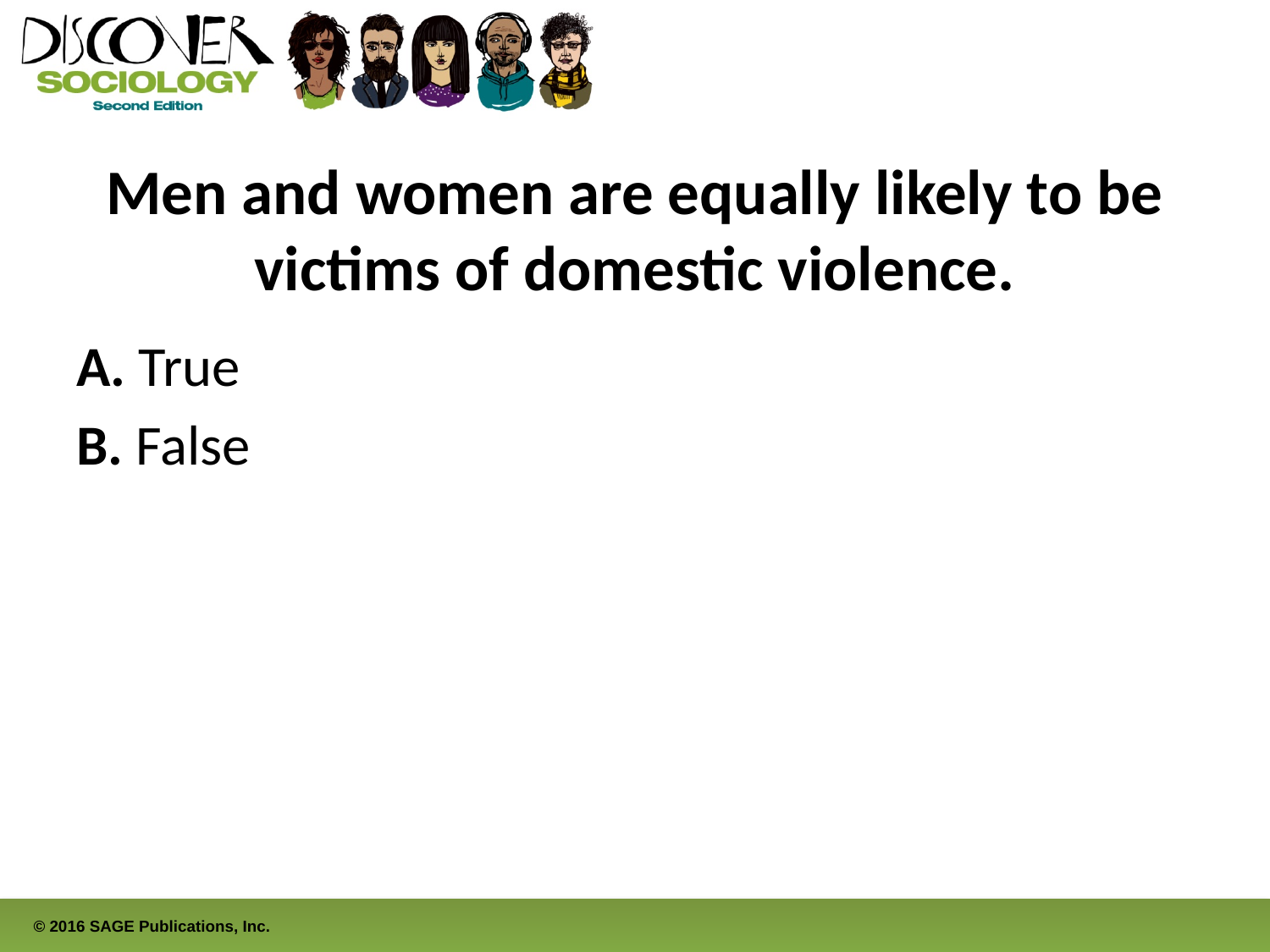

# Men and women are equally likely to be victims of domestic violence.
A. True
B. False